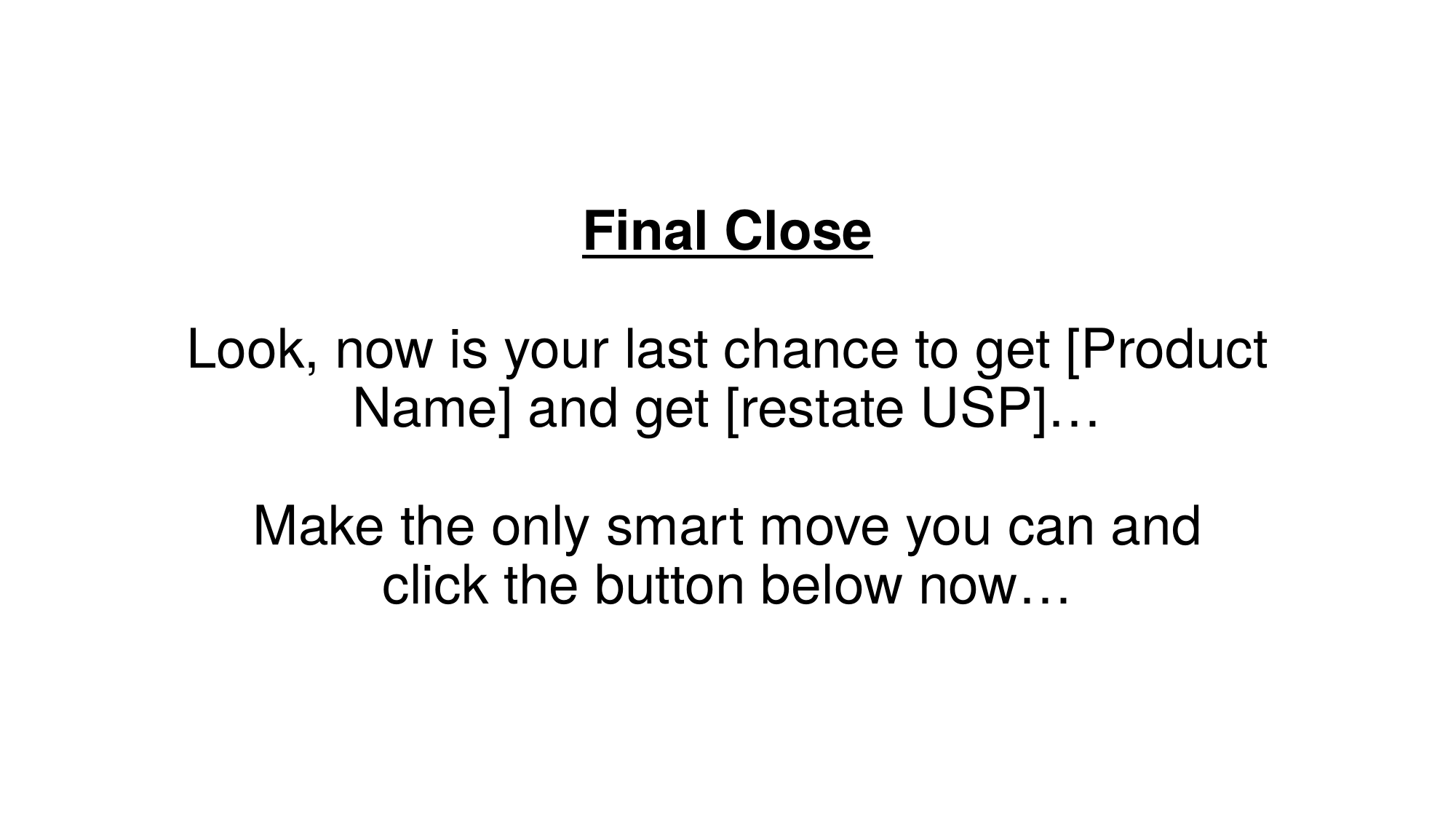

# Final Close Look, now is your last chance to get [Product Name] and get [restate USP]… Make the only smart move you can and click the button below now…